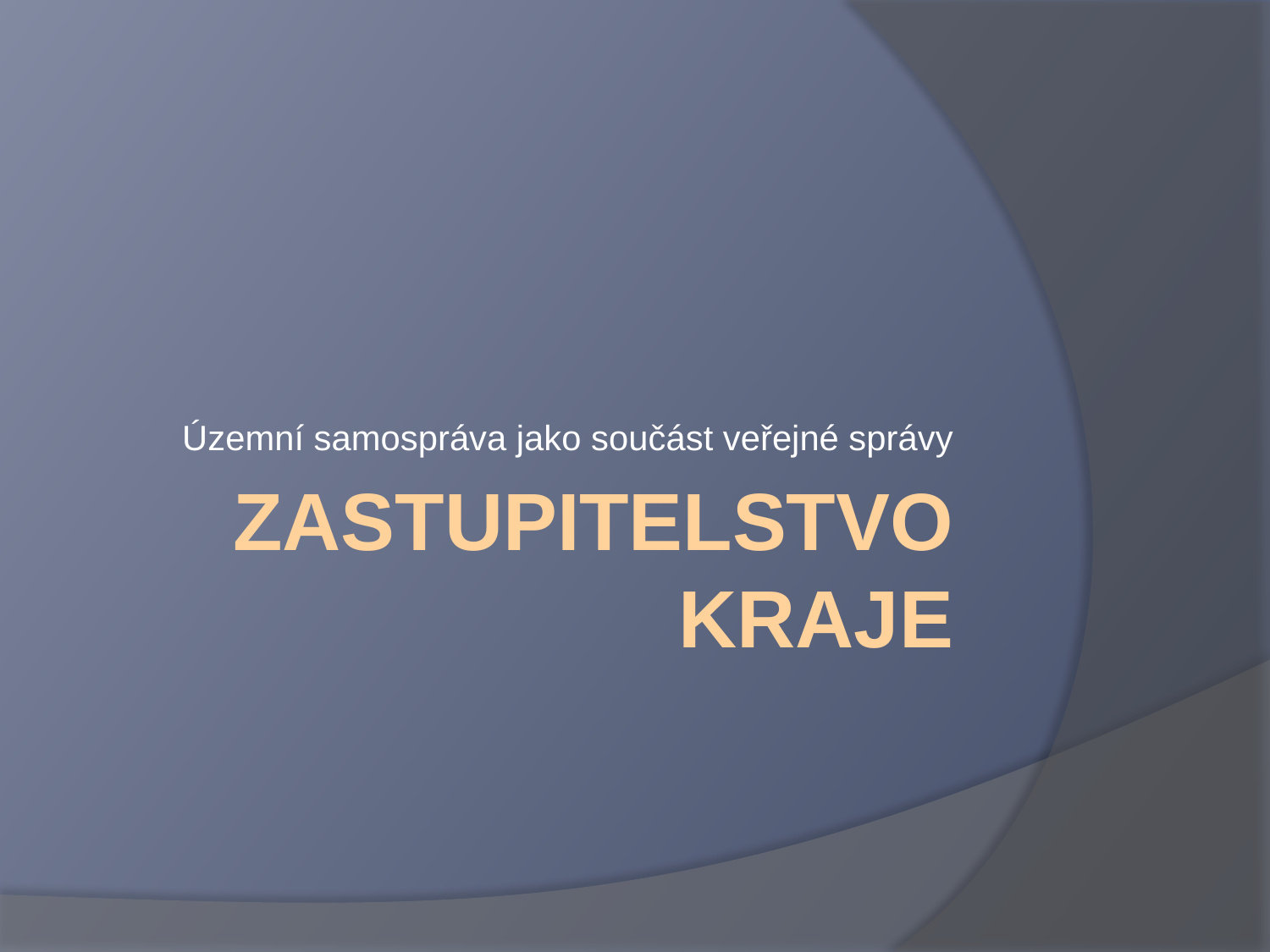

Územní samospráva jako součást veřejné správy
# Zastupitelstvo kraje